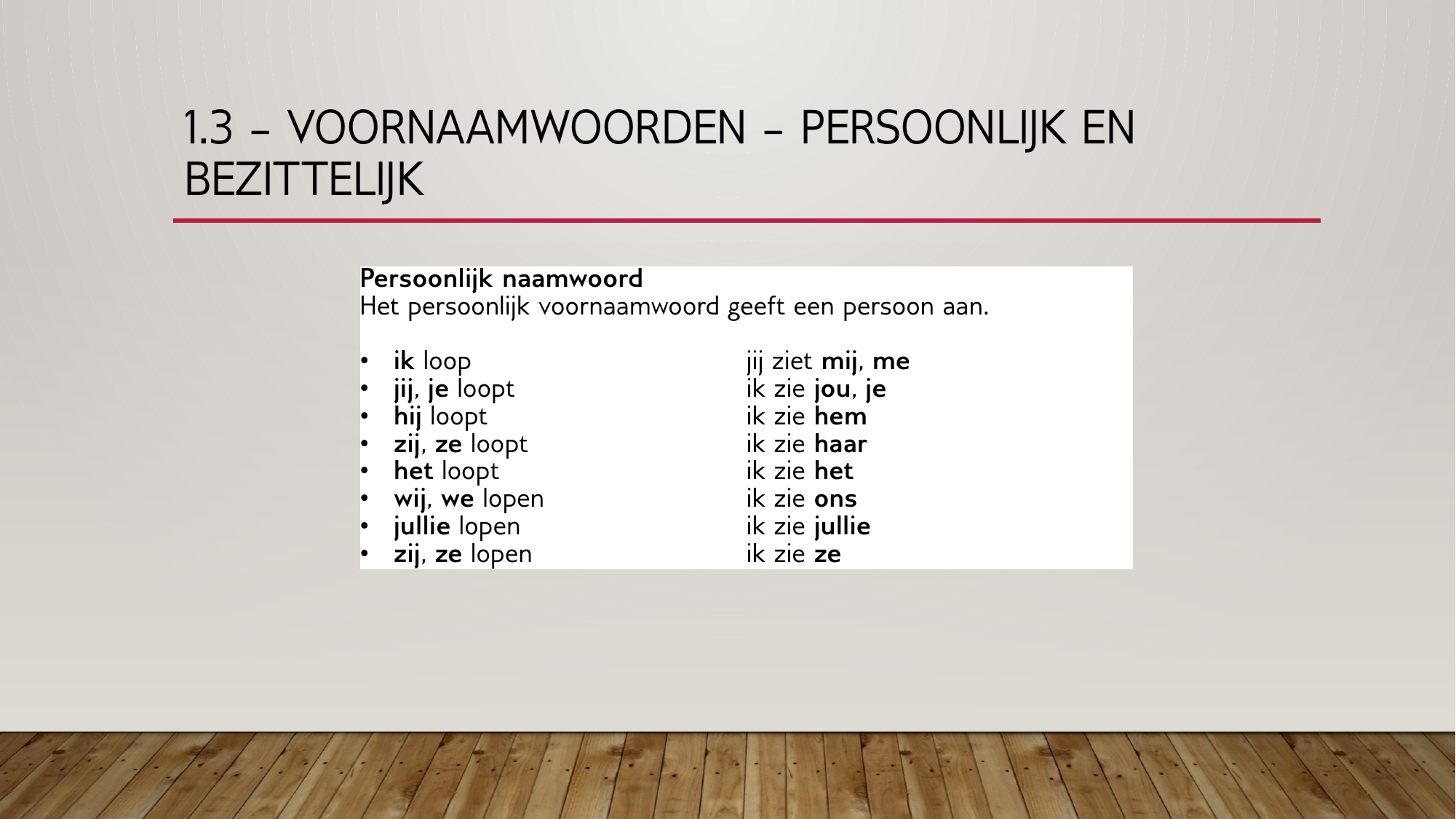

# 1.3 – voornaamwoorden – persoonlijk en bezittelijk
| Persoonlijk naamwoord |  |
| --- | --- |
| Het persoonlijk voornaamwoord geeft een persoon aan. |  |
|  |  |
| •   ik loop | jij ziet mij, me |
| •   jij, je loopt | ik zie jou, je |
| •   hij loopt | ik zie hem |
| •   zij, ze loopt | ik zie haar |
| •   het loopt | ik zie het |
| •   wij, we lopen | ik zie ons |
| •   jullie lopen | ik zie jullie |
| •   zij, ze lopen | ik zie ze |